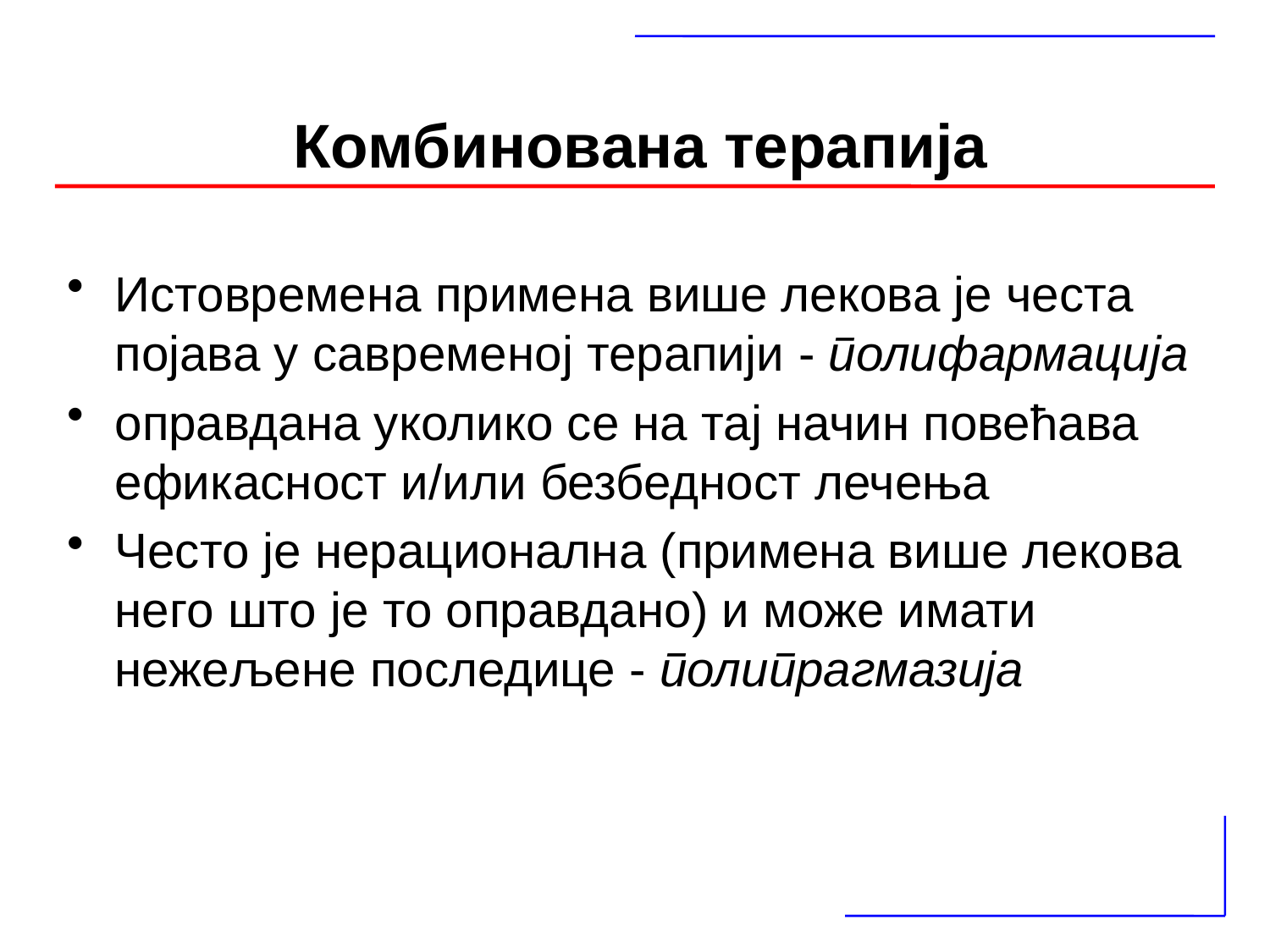

Комбинована терапија
Истовремена примена више лекова је честа појава у савременој терапији - полифармација
оправдана уколико се на тај начин повећава ефикасност и/или безбедност лечења
Често је нерационална (примена више лекова него што је то оправдано) и може имати нежељене последице - полипрагмазија